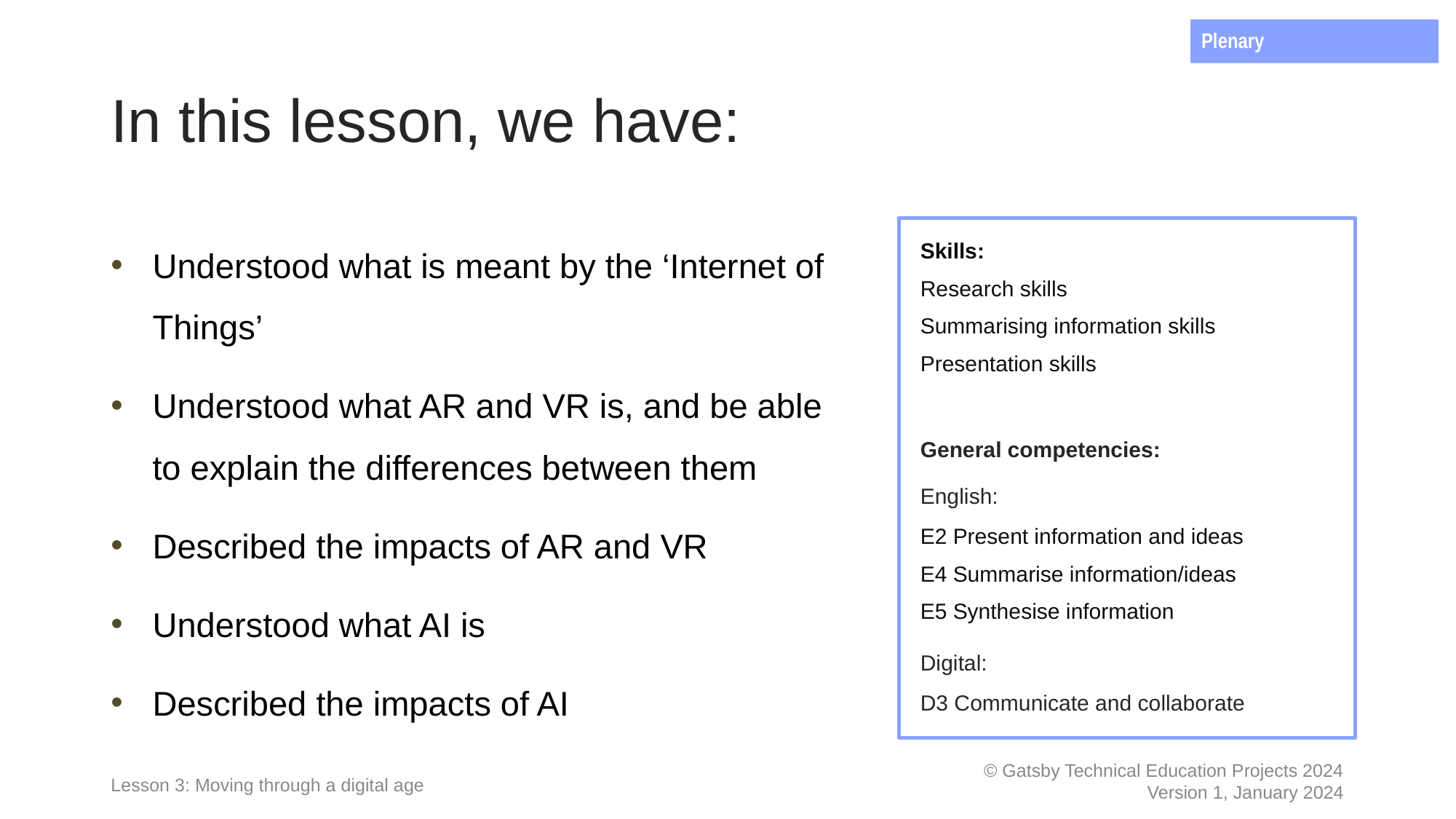

Plenary
# In this lesson, we have:
Understood what is meant by the ‘Internet of Things’
Understood what AR and VR is, and be able to explain the differences between them
Described the impacts of AR and VR
Understood what AI is
Described the impacts of AI
Skills:
Research skills
Summarising information skills
Presentation skills

General competencies:
English:
E2 Present information and ideas
E4 Summarise information/ideas
E5 Synthesise information
Digital:
D3 Communicate and collaborate
Lesson 3: Moving through a digital age